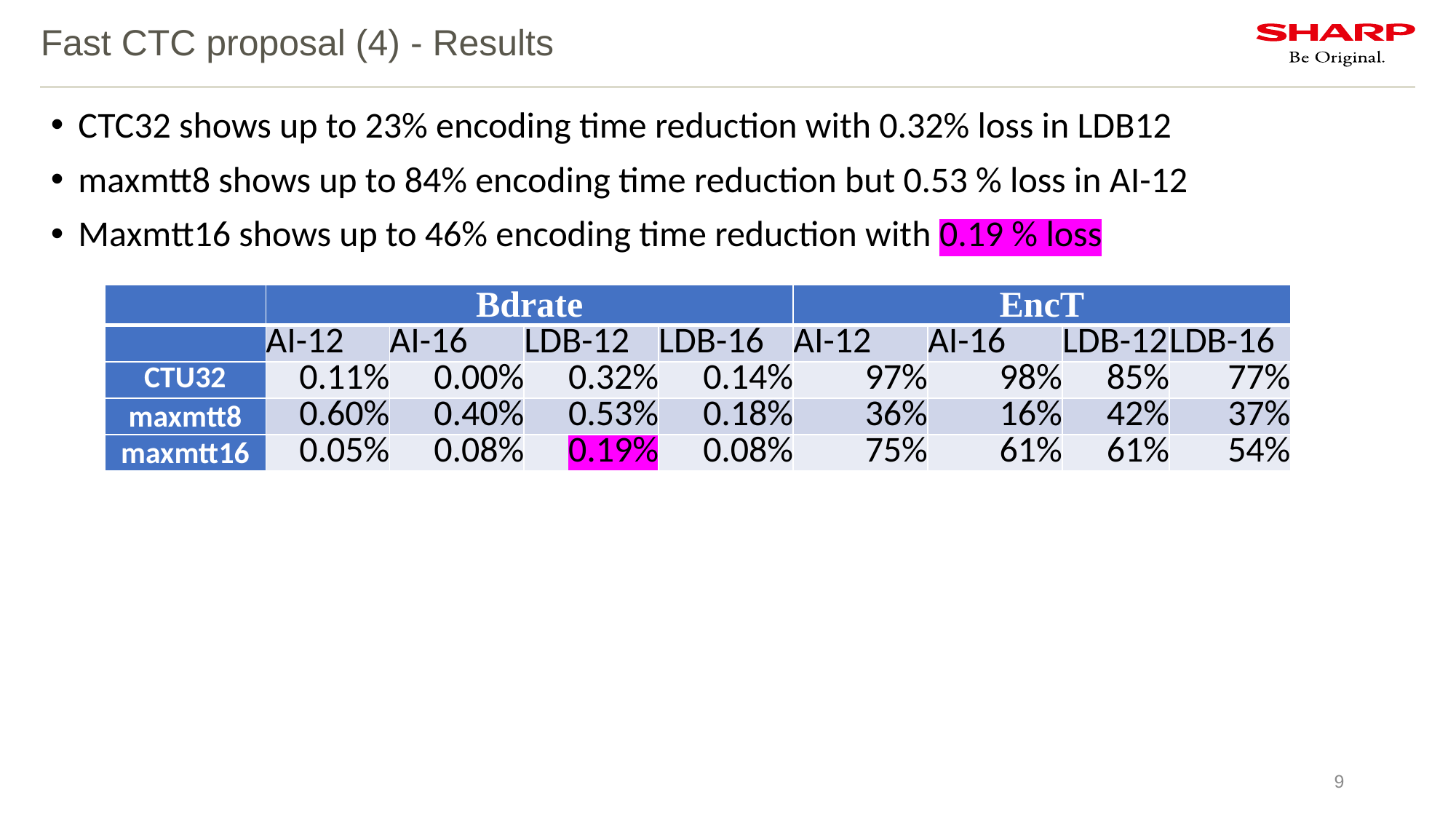

# Fast CTC proposal (4) - Results
CTC32 shows up to 23% encoding time reduction with 0.32% loss in LDB12
maxmtt8 shows up to 84% encoding time reduction but 0.53 % loss in AI-12
Maxmtt16 shows up to 46% encoding time reduction with 0.19 % loss

|  | Bdrate |  |  |  | EncT |  |  |  |
| --- | --- | --- | --- | --- | --- | --- | --- | --- |
|  | AI-12 | AI-16 | LDB-12 | LDB-16 | AI-12 | AI-16 | LDB-12 | LDB-16 |
| CTU32 | 0.11% | 0.00% | 0.32% | 0.14% | 97% | 98% | 85% | 77% |
| maxmtt8 | 0.60% | 0.40% | 0.53% | 0.18% | 36% | 16% | 42% | 37% |
| maxmtt16 | 0.05% | 0.08% | 0.19% | 0.08% | 75% | 61% | 61% | 54% |
9